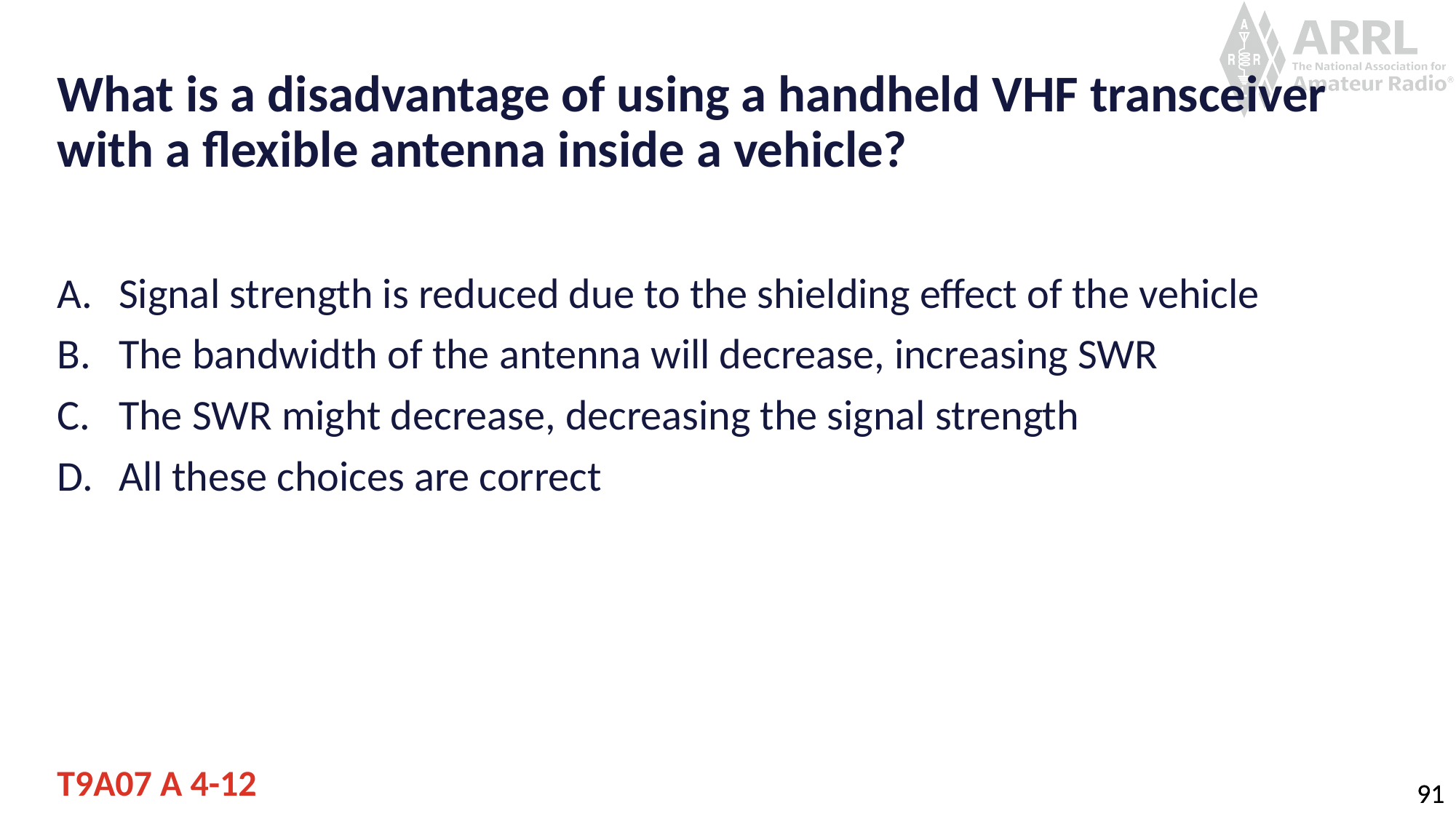

# What is a disadvantage of using a handheld VHF transceiver with a flexible antenna inside a vehicle?
Signal strength is reduced due to the shielding effect of the vehicle
The bandwidth of the antenna will decrease, increasing SWR
The SWR might decrease, decreasing the signal strength
All these choices are correct
T9A07 A 4-12